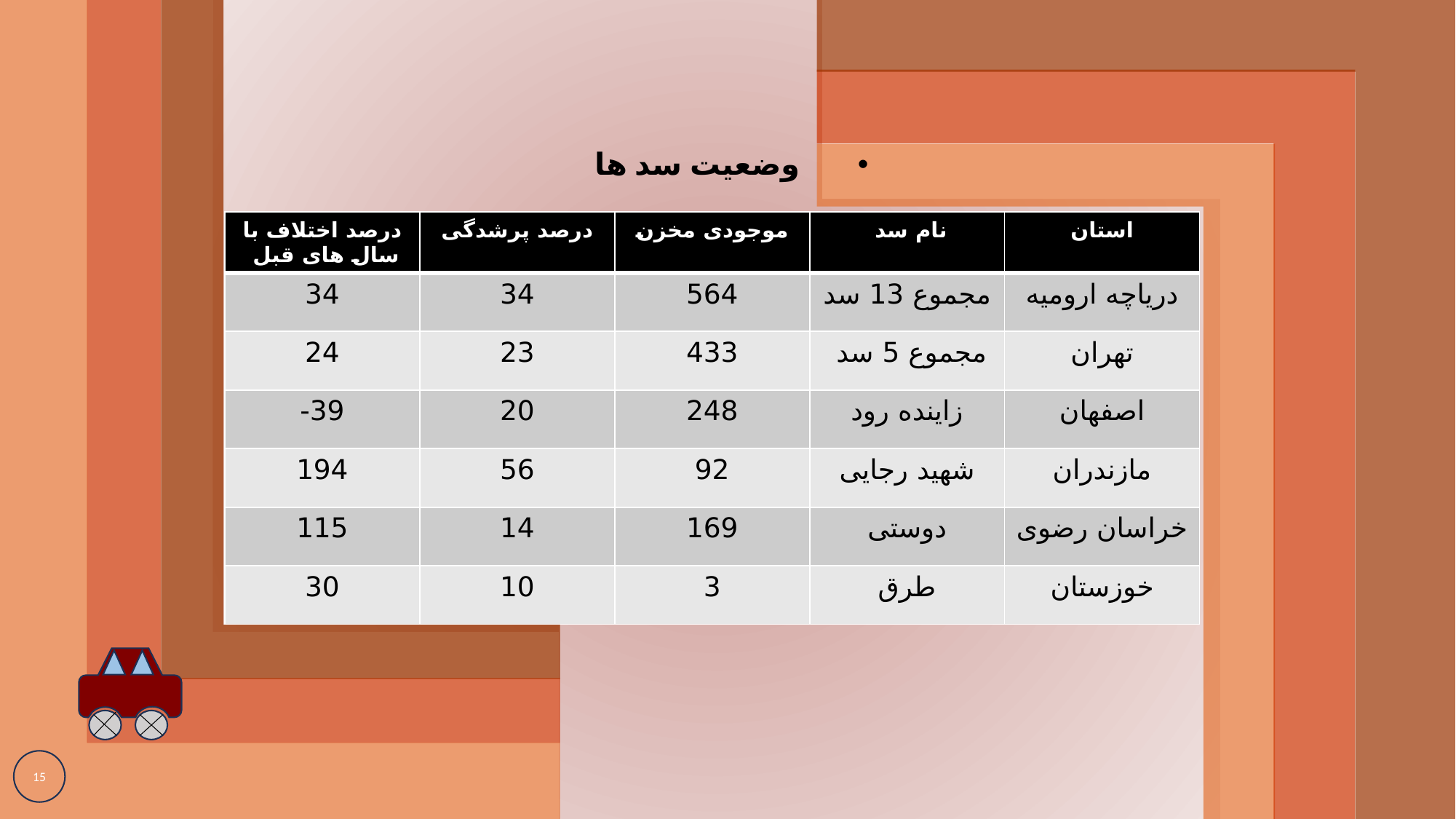

# وضعیت سد ها
| درصد اختلاف با سال های قبل | درصد پرشدگی | موجودی مخزن | نام سد | استان |
| --- | --- | --- | --- | --- |
| 34 | 34 | 564 | مجموع 13 سد | دریاچه ارومیه |
| 24 | 23 | 433 | مجموع 5 سد | تهران |
| 39- | 20 | 248 | زاینده رود | اصفهان |
| 194 | 56 | 92 | شهید رجایی | مازندران |
| 115 | 14 | 169 | دوستی | خراسان رضوی |
| 30 | 10 | 3 | طرق | خوزستان |

15